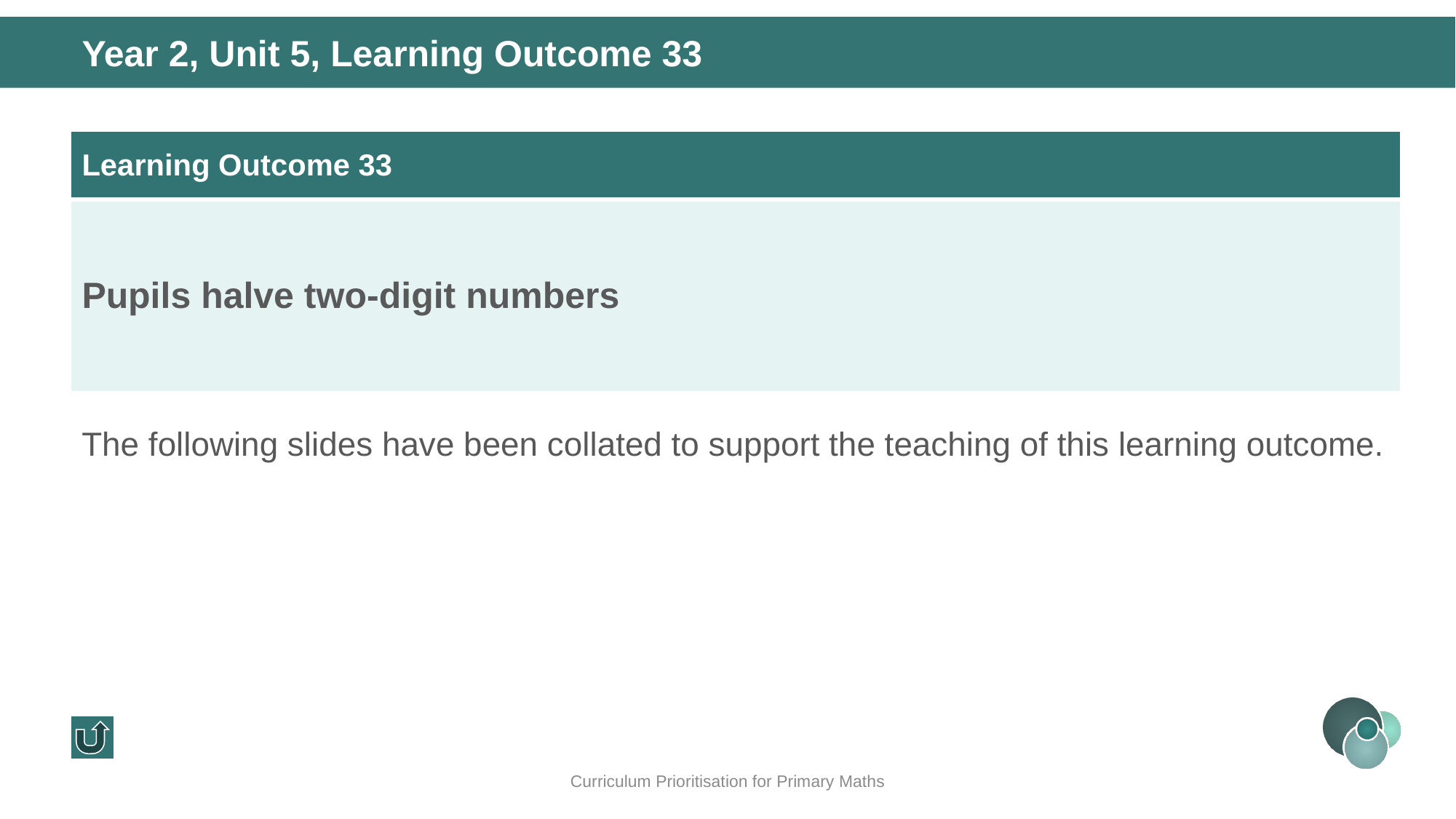

Year 2, Unit 5, Learning Outcome 33
| Learning Outcome 33 |
| --- |
| Pupils halve two-digit numbers |
The following slides have been collated to support the teaching of this learning outcome.

Curriculum Prioritisation for Primary Maths